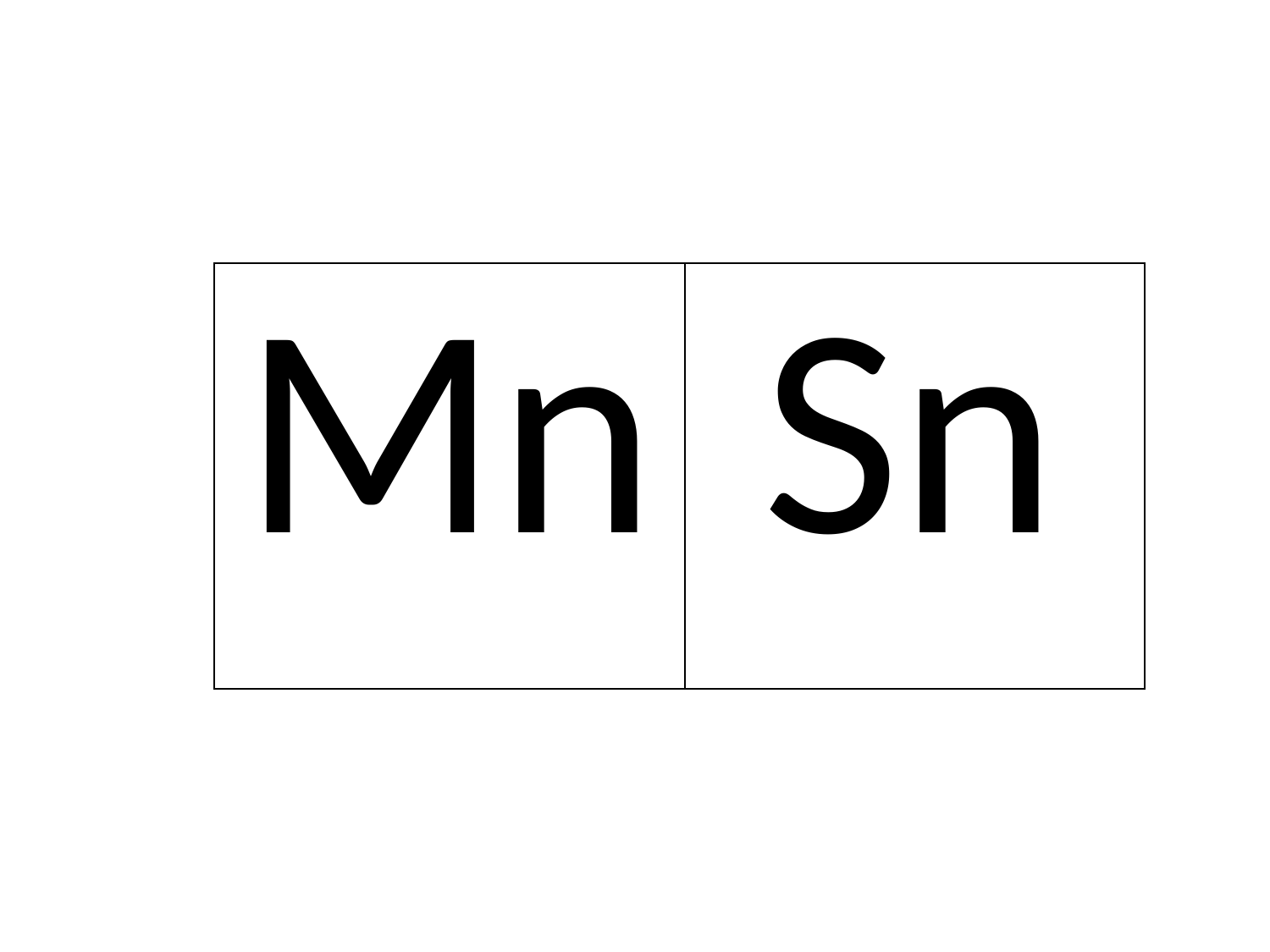

| Mn | Sn |
| --- | --- |